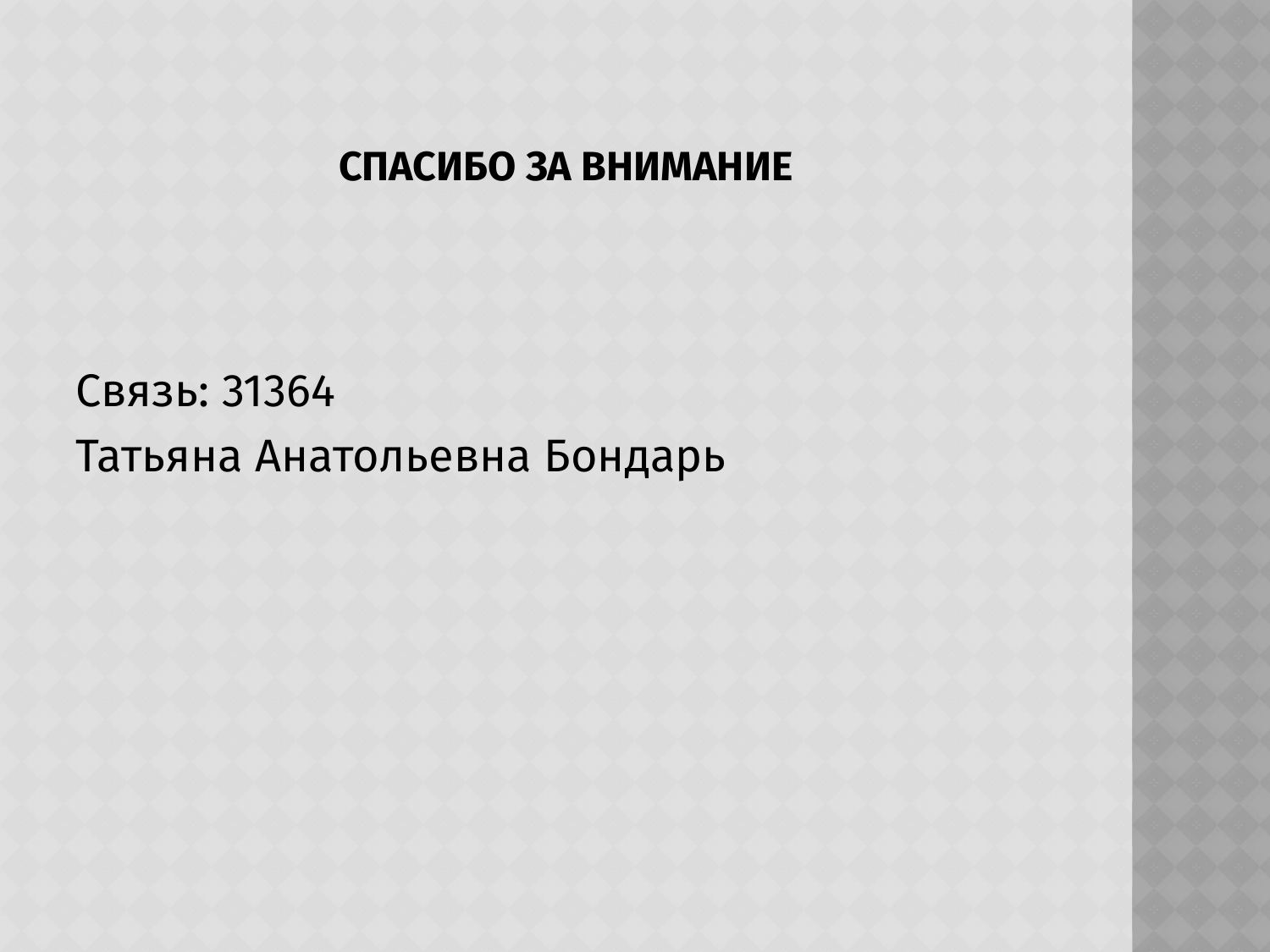

# Спасибо за внимание

Связь: 31364
Татьяна Анатольевна Бондарь